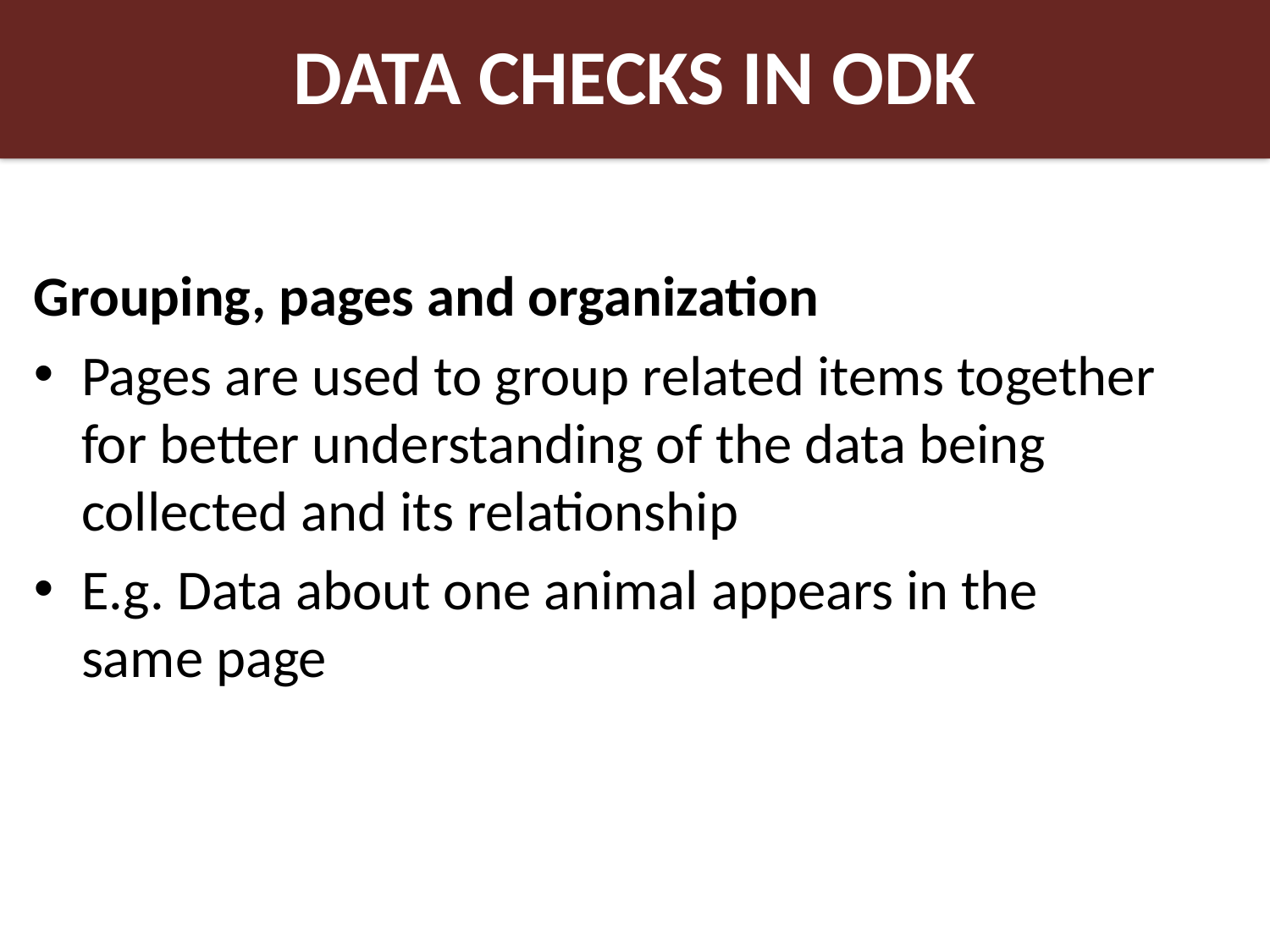

# DATA CHECKS IN ODK
Grouping, pages and organization
Pages are used to group related items together for better understanding of the data being collected and its relationship
E.g. Data about one animal appears in the same page